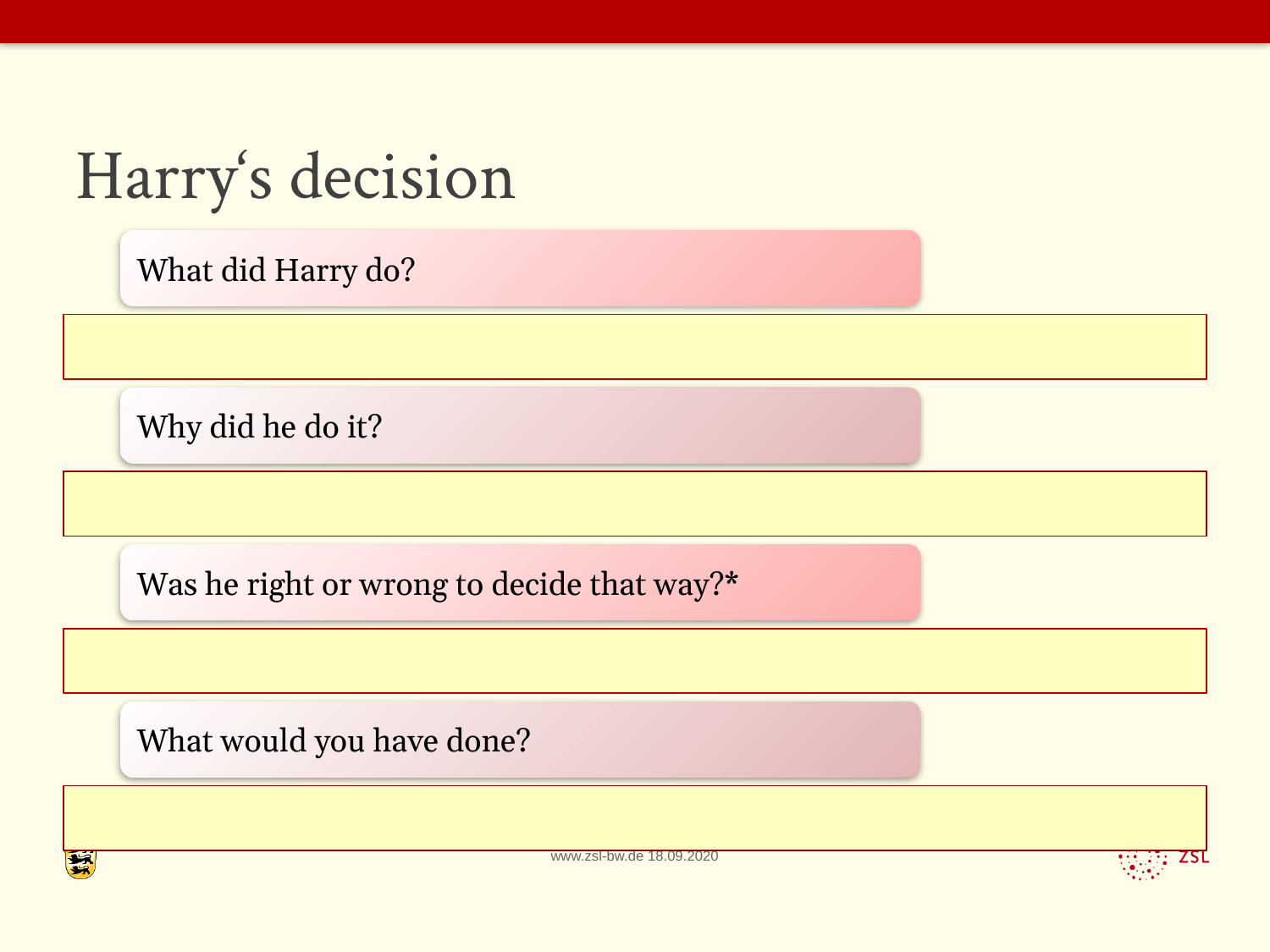

# Harry‘s decision
What did Harry do?
Why did he do it?
Was he right or wrong to decide that way?*
What would you have done?